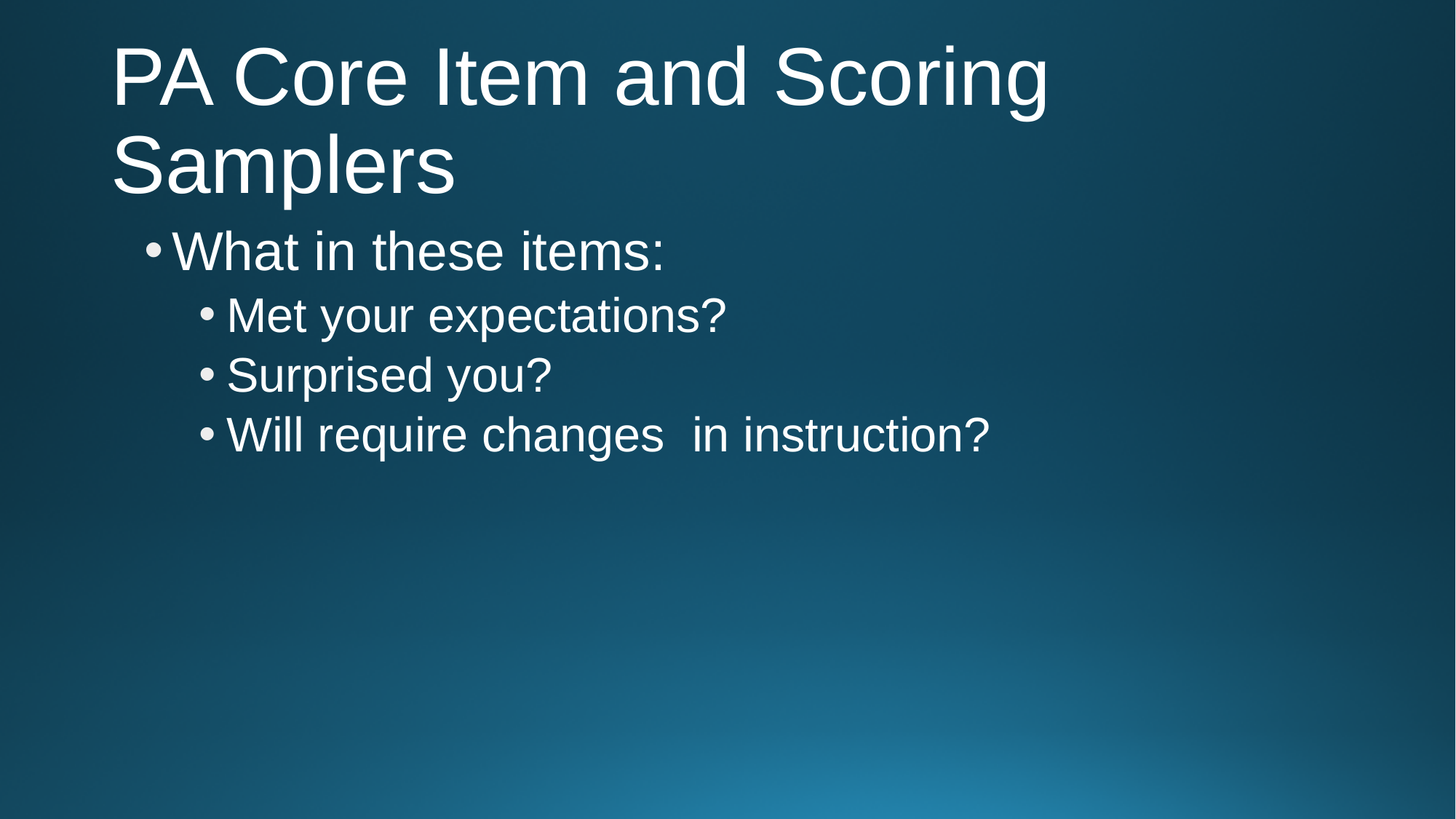

# PA Core Item and Scoring Samplers
What in these items:
Met your expectations?
Surprised you?
Will require changes  in instruction?